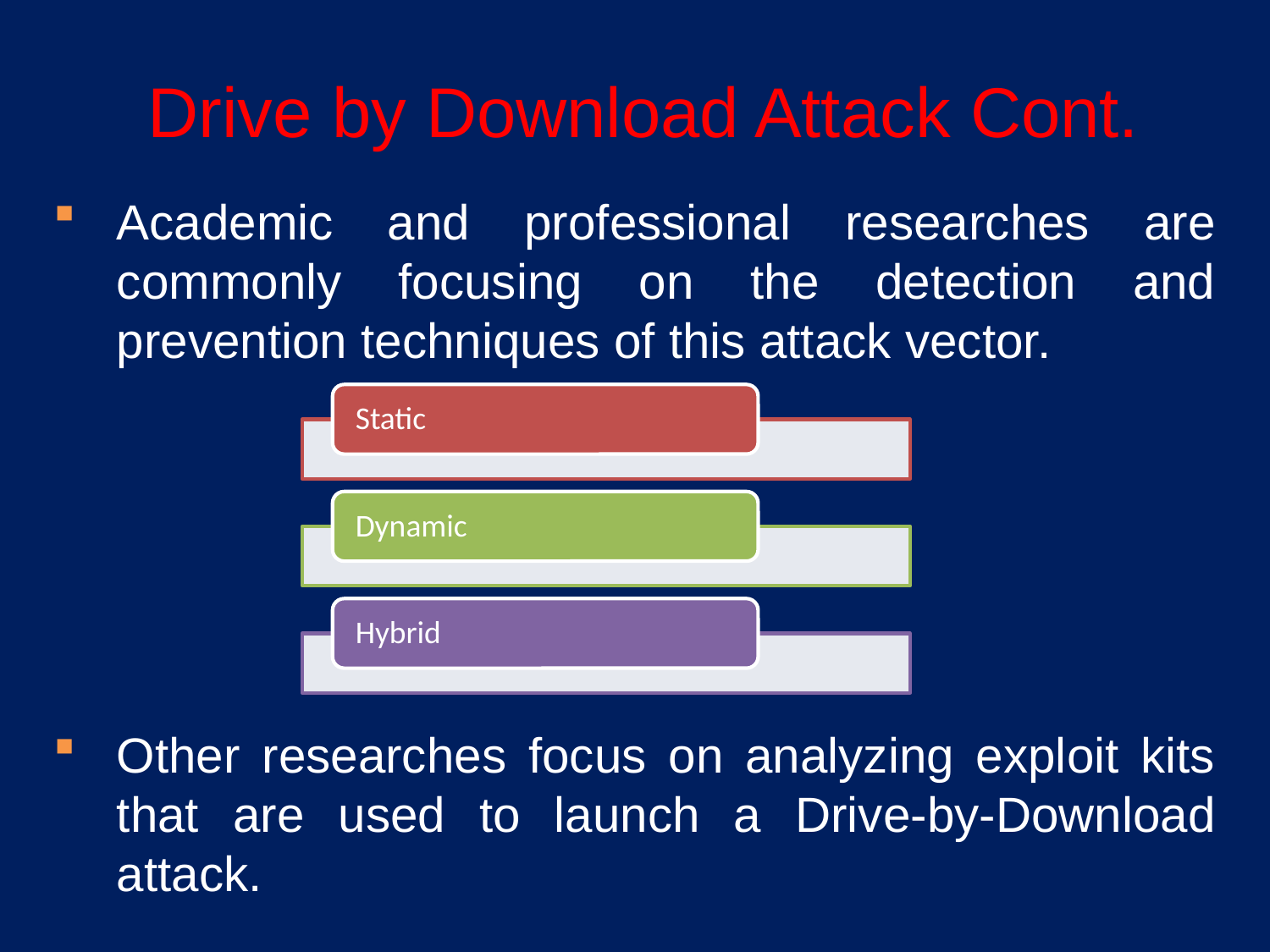

Drive by Download Attack Cont.
Academic and professional researches are commonly focusing on the detection and prevention techniques of this attack vector.

Other researches focus on analyzing exploit kits that are used to launch a Drive-by-Download attack.

Static
Dynamic
Hybrid